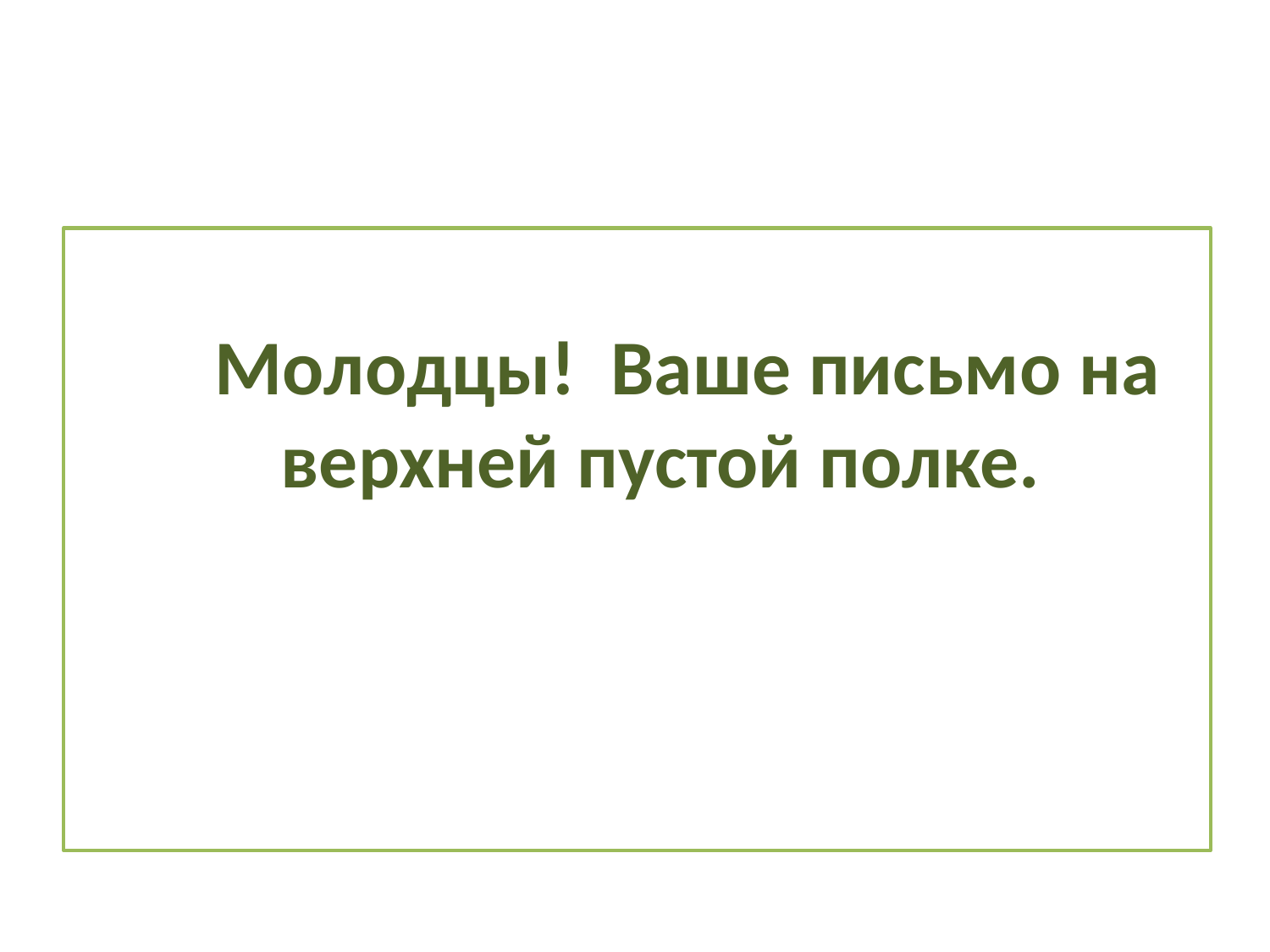

#

        Молодцы!  Ваше письмо на верхней пустой полке.